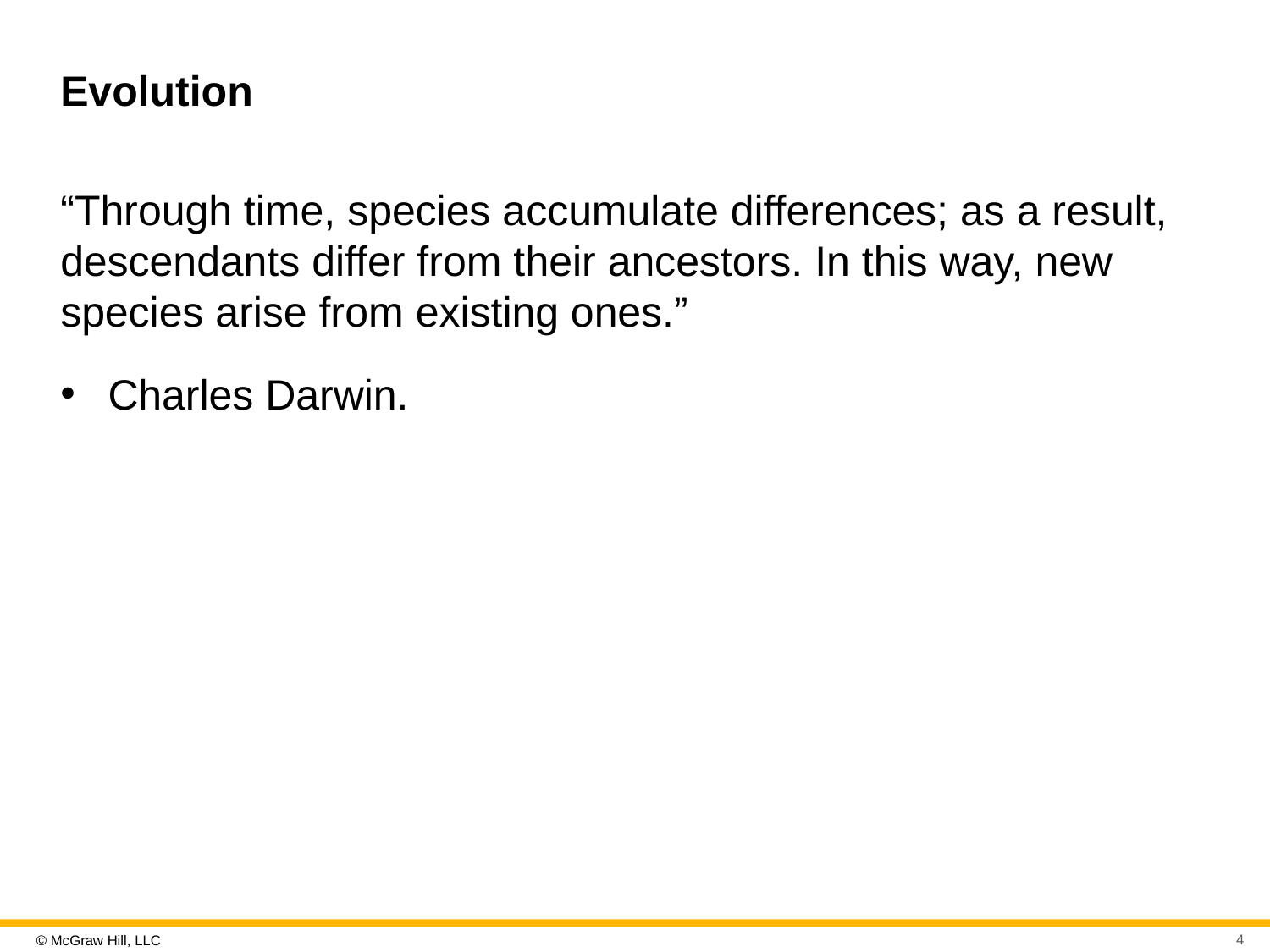

# Evolution
“Through time, species accumulate differences; as a result, descendants differ from their ancestors. In this way, new species arise from existing ones.”
Charles Darwin.
4